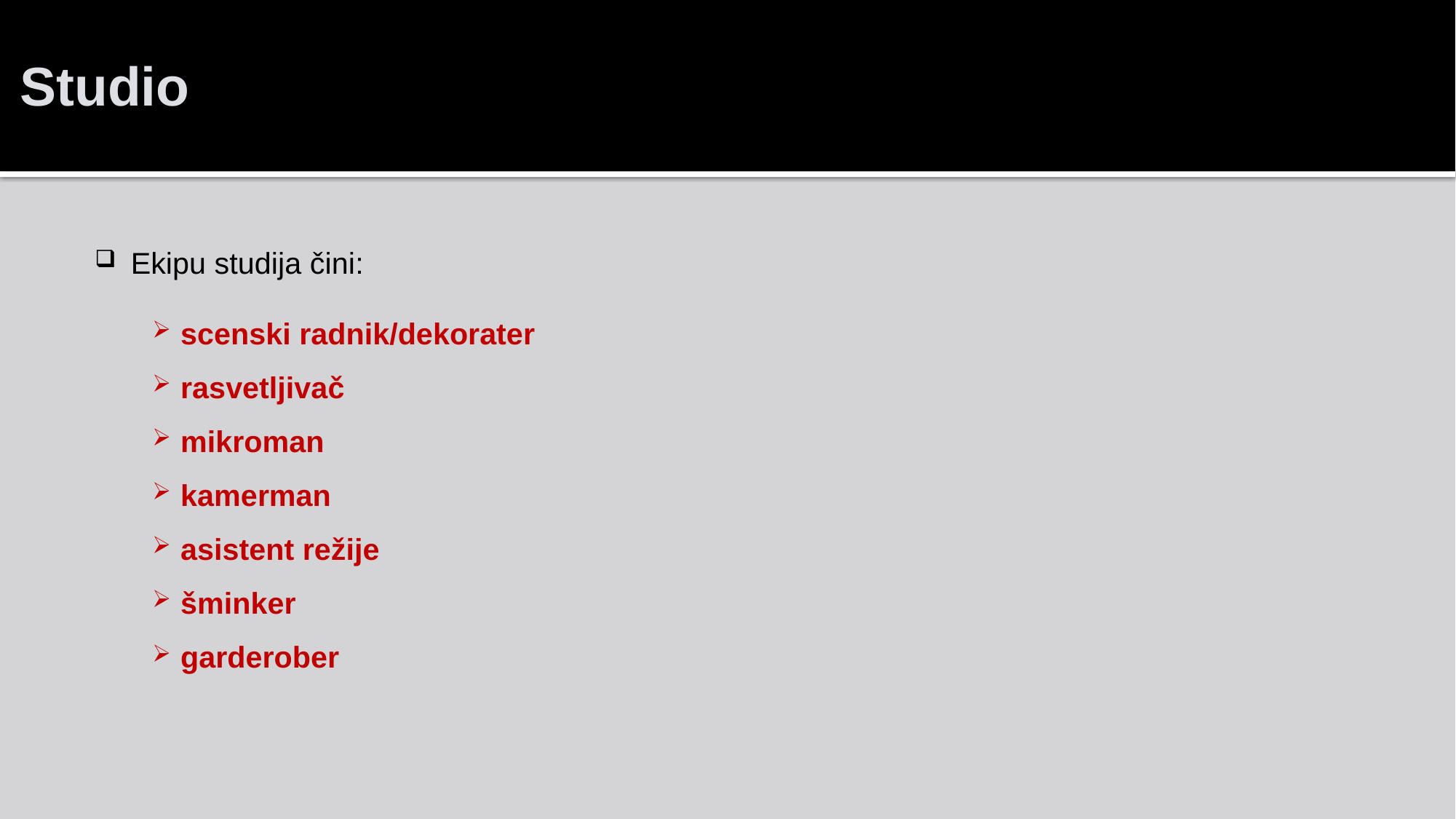

# Studio

Ekipu studija čini:

scenski radnik/dekorater
rasvetljivač
mikroman
kamerman
asistent režije
šminker
garderober